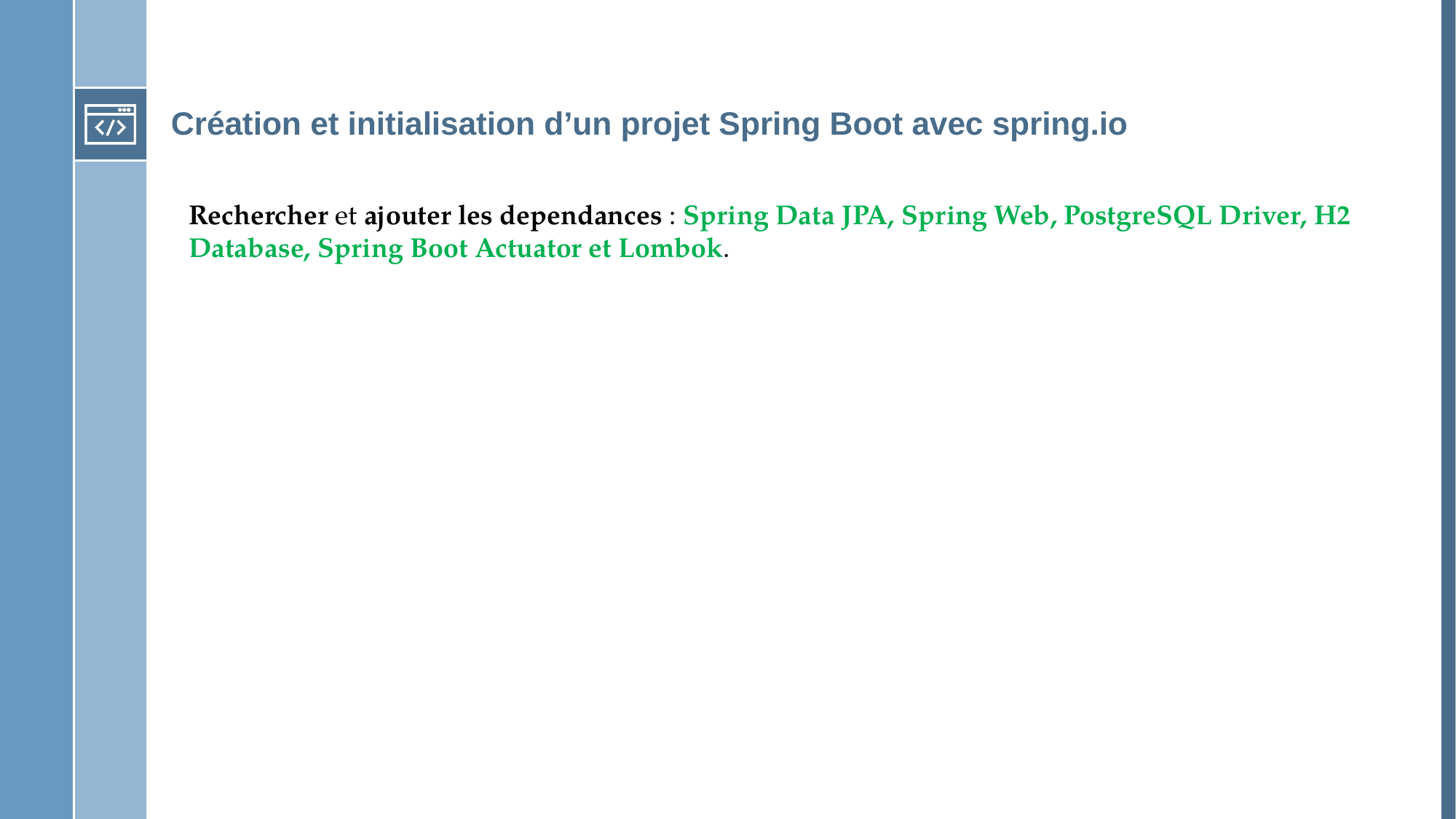

# Création et initialisation d’un projet Spring Boot avec spring.io
Rechercher et ajouter les dependances : Spring Data JPA, Spring Web, PostgreSQL Driver, H2 Database, Spring Boot Actuator et Lombok.